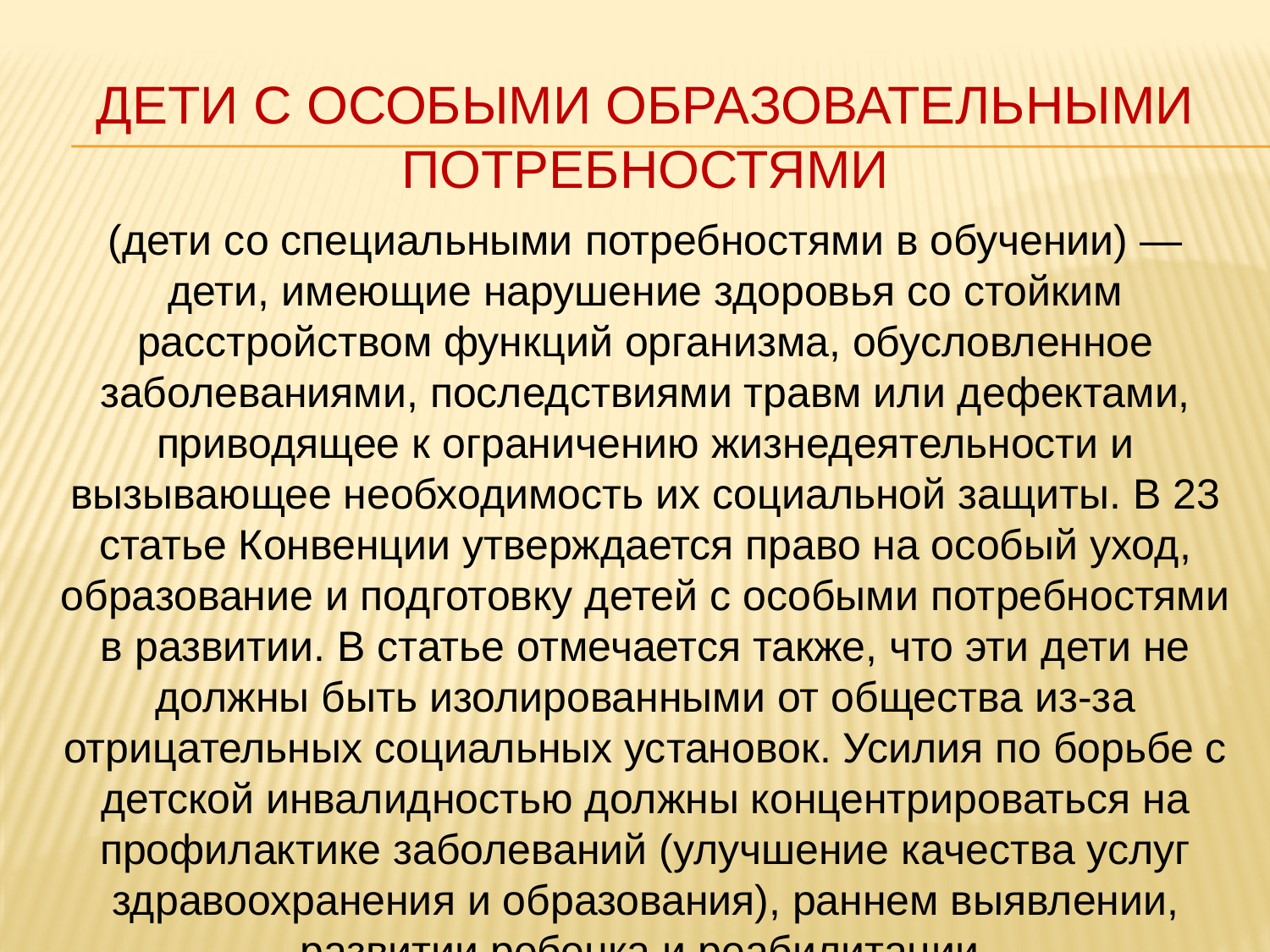

# Дети с особыми образовательными потребностями
(дети со специальными потребностями в обучении) — дети, имеющие нарушение здоровья со стойким расстройством функций организма, обусловленное заболеваниями, последствиями травм или дефектами, приводящее к ограничению жизнедеятельности и вызывающее необходимость их социальной защиты. В 23 статье Конвенции утверждается право на особый уход, образование и подготовку детей с особыми потребностями в развитии. В статье отмечается также, что эти дети не должны быть изолированными от общества из-за отрицательных социальных установок. Усилия по борьбе с детской инвалидностью должны концентрироваться на профилактике заболеваний (улучшение качества услуг здравоохранения и образования), раннем выявлении, развитии ребенка и реабилитации.